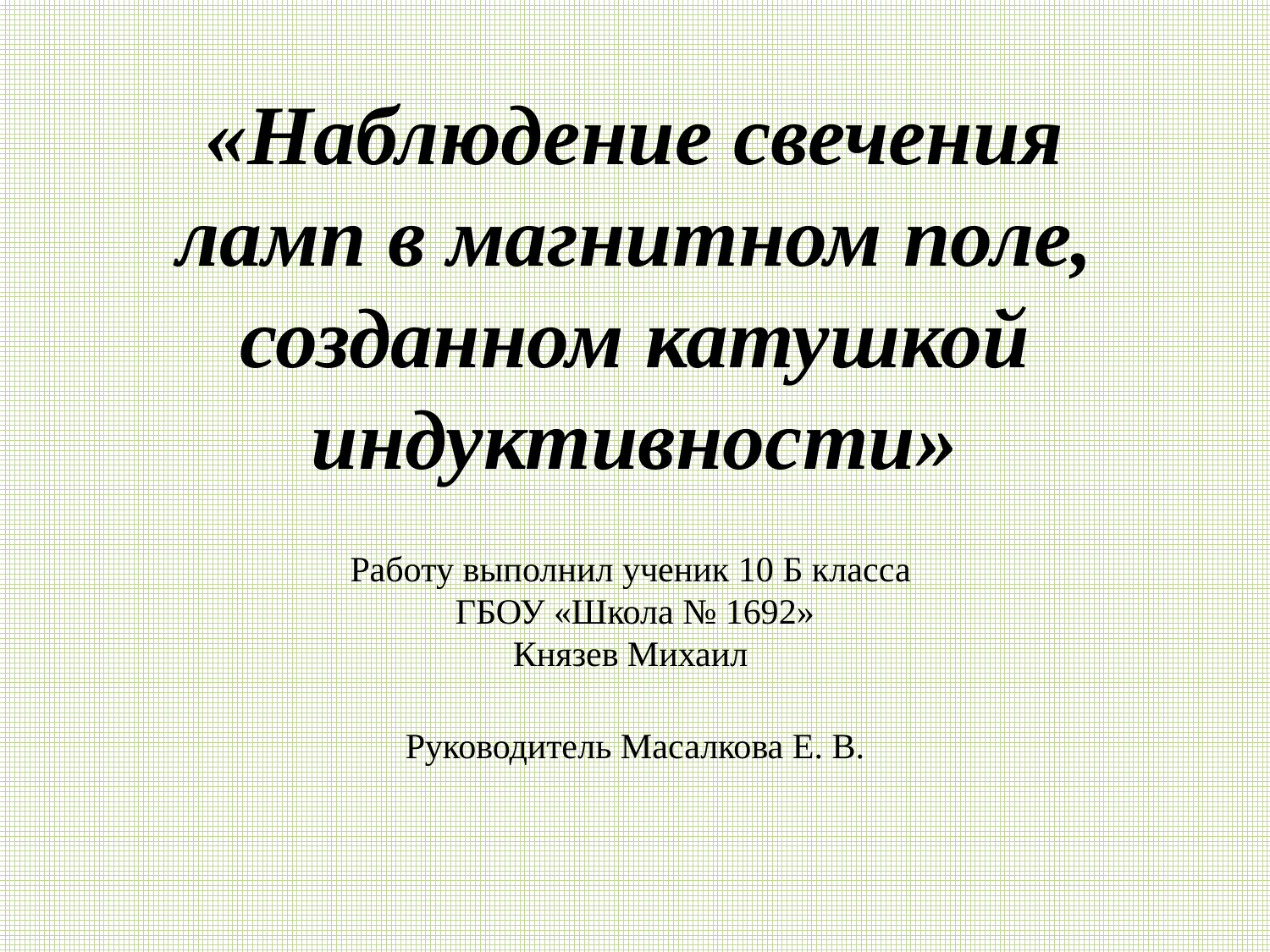

# «Наблюдение свечения ламп в магнитном поле, созданном катушкой индуктивности»
Работу выполнил ученик 10 Б класса
ГБОУ «Школа № 1692»
Князев Михаил
Руководитель Масалкова Е. В.